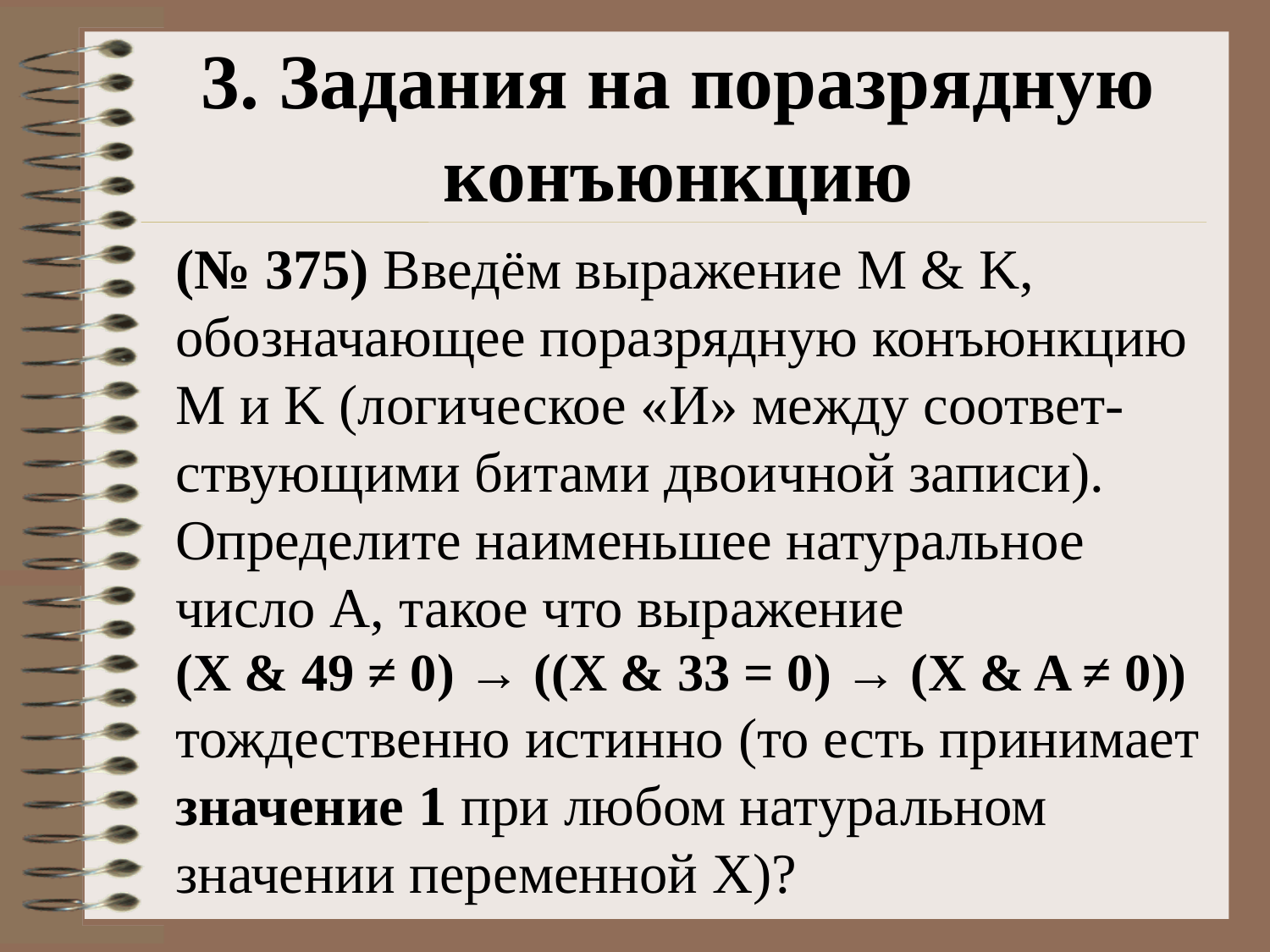

3. Задания на поразрядную конъюнкцию
(№ 375) Введём выражение M & K, обозначающее поразрядную конъюнкцию M и K (логическое «И» между соответ-ствующими битами двоичной записи). Определите наименьшее натуральное число A, такое что выражение
(X & 49 ≠ 0) → ((X & 33 = 0) → (X & A ≠ 0))
тождественно истинно (то есть принимает значение 1 при любом натуральном значении переменной X)?